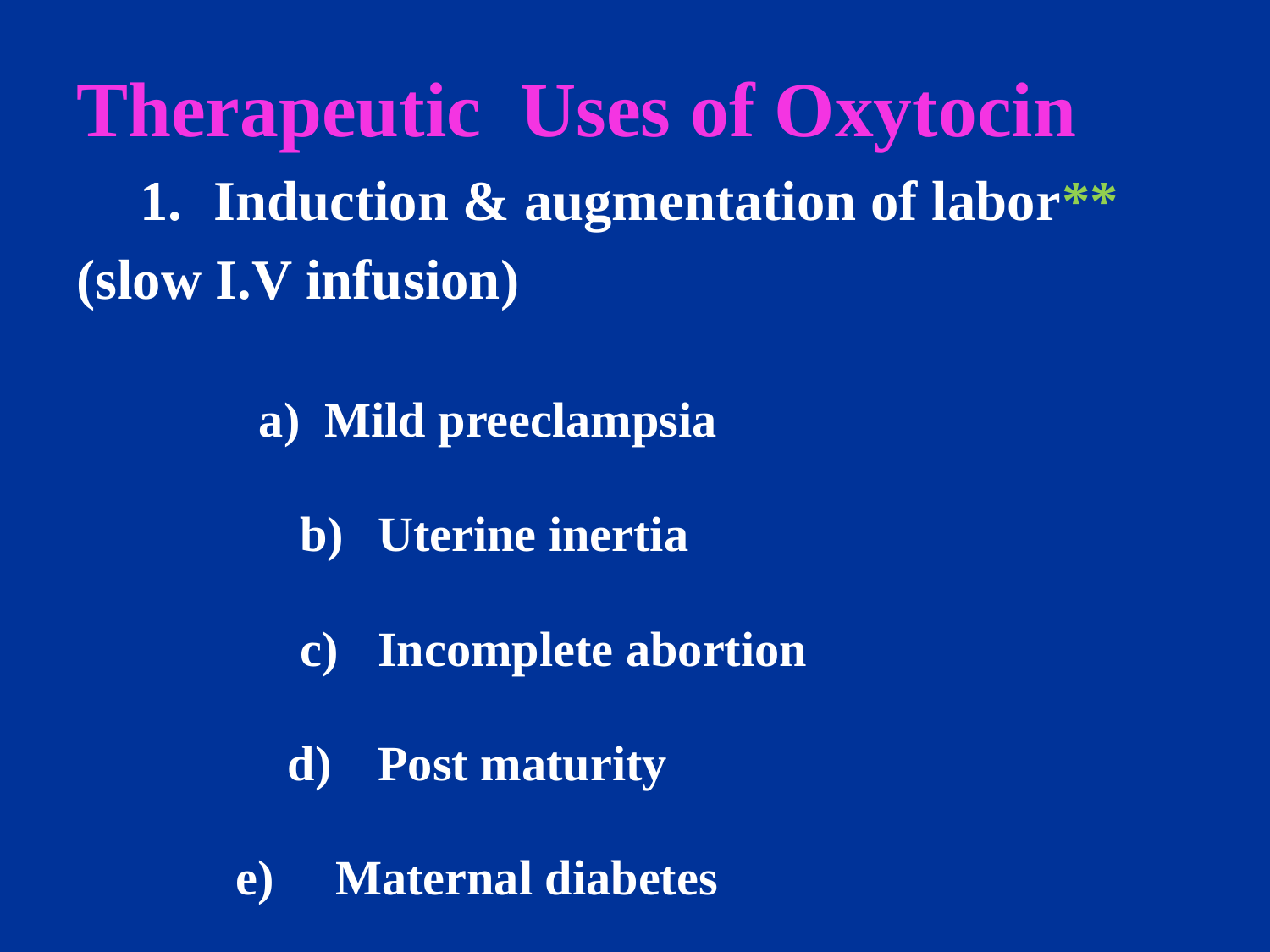

Therapeutic  Uses of Oxytocin
Induction & augmentation of labor**
               (slow I.V infusion)

	           a)  Mild preeclampsia

		    b)	Uterine inertia

		    c)	Incomplete abortion

		   d)	Post maturity

             e)     Maternal diabetes